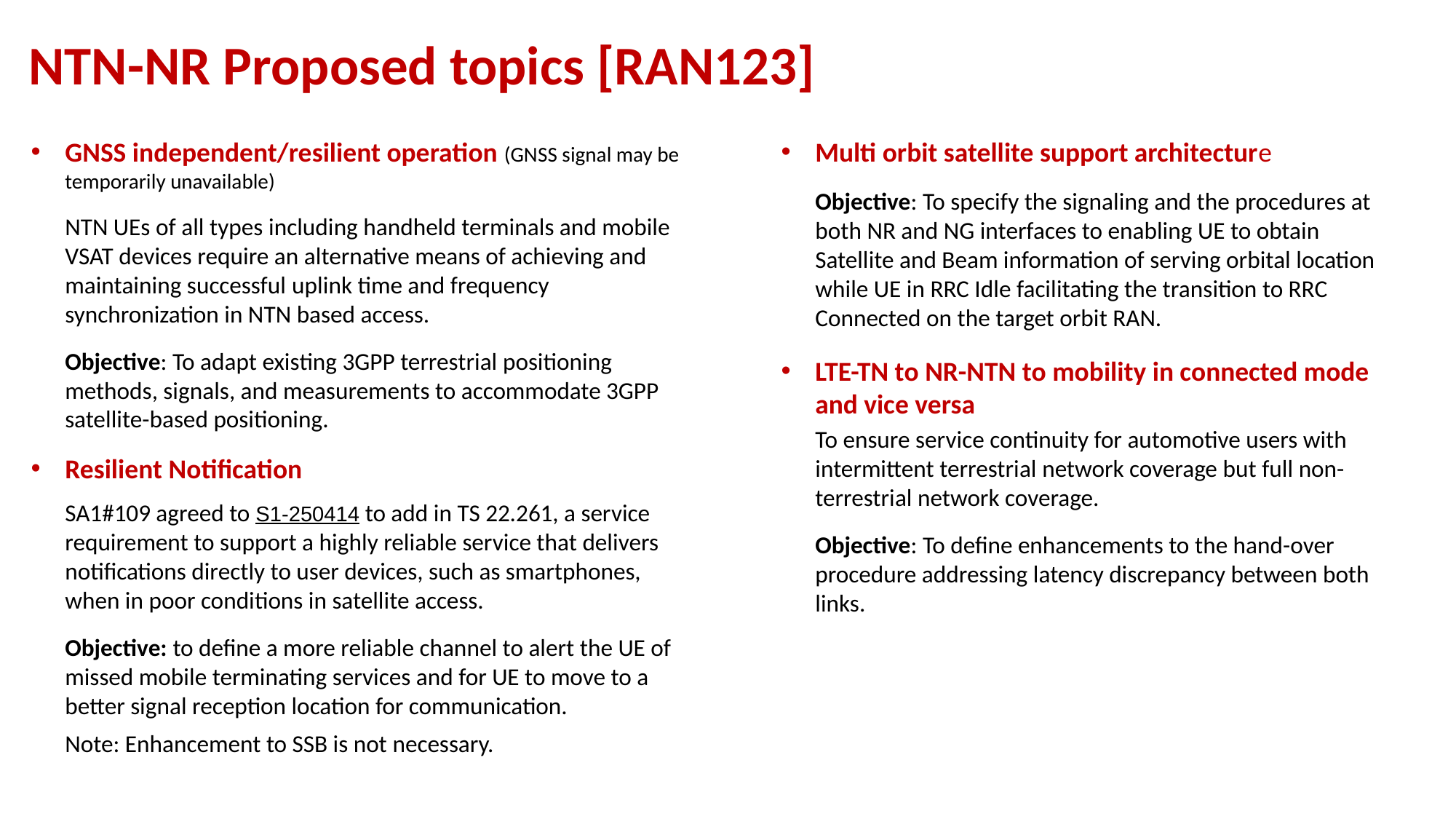

NTN-NR Proposed topics [RAN123]
GNSS independent/resilient operation (GNSS signal may be temporarily unavailable)
NTN UEs of all types including handheld terminals and mobile VSAT devices require an alternative means of achieving and maintaining successful uplink time and frequency synchronization in NTN based access.
Objective: To adapt existing 3GPP terrestrial positioning methods, signals, and measurements to accommodate 3GPP satellite-based positioning.
Resilient Notification
SA1#109 agreed to S1-250414 to add in TS 22.261, a service requirement to support a highly reliable service that delivers notifications directly to user devices, such as smartphones, when in poor conditions in satellite access.
Objective: to define a more reliable channel to alert the UE of missed mobile terminating services and for UE to move to a better signal reception location for communication.
Note: Enhancement to SSB is not necessary.

Multi orbit satellite support architecture
Objective: To specify the signaling and the procedures at both NR and NG interfaces to enabling UE to obtain Satellite and Beam information of serving orbital location while UE in RRC Idle facilitating the transition to RRC Connected on the target orbit RAN.
LTE-TN to NR-NTN to mobility in connected mode and vice versa
To ensure service continuity for automotive users with intermittent terrestrial network coverage but full non-terrestrial network coverage.
Objective: To define enhancements to the hand-over procedure addressing latency discrepancy between both links.